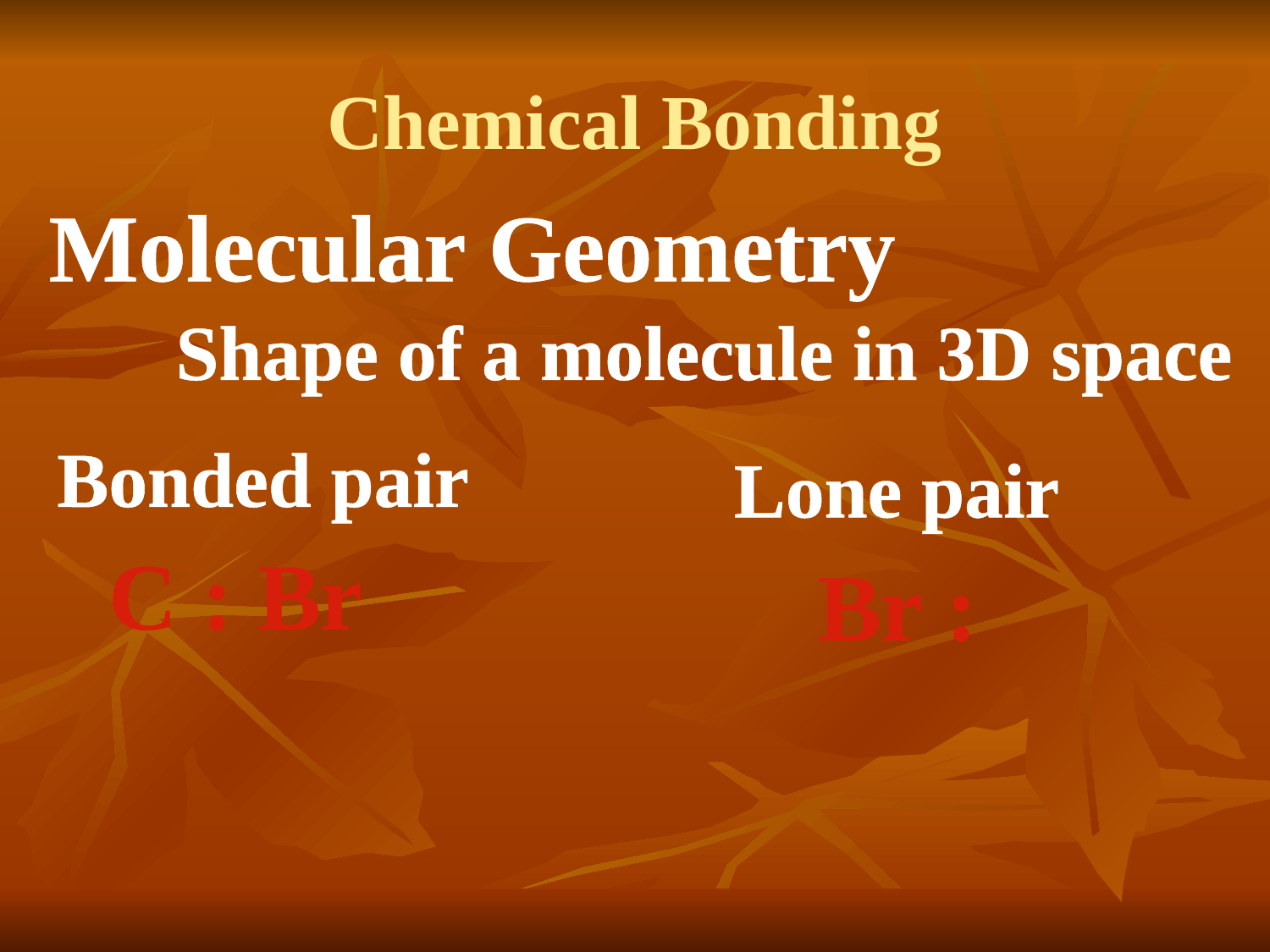

# Chemical Bonding
Molecular Geometry
Shape of a molecule in 3D space
Bonded pair
Lone pair
C : Br
Br :